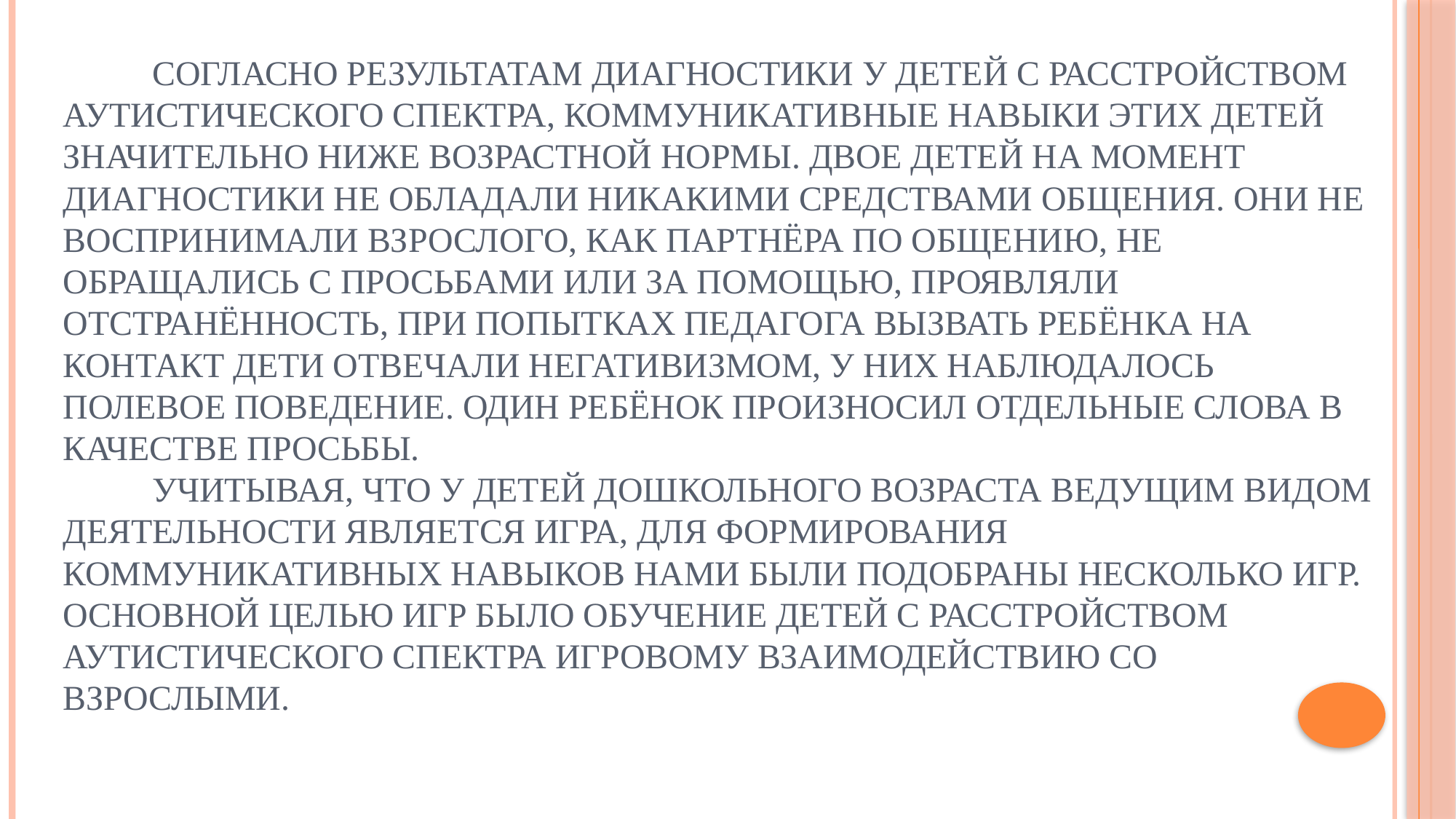

# Согласно результатам диагностики у детей с расстройством аутистического спектра, коммуникативные навыки этих детей значительно ниже возрастной нормы. Двое детей на момент диагностики не обладали никакими средствами общения. Они не воспринимали взрослого, как партнёра по общению, не обращались с просьбами или за помощью, проявляли отстранённость, при попытках педагога вызвать ребёнка на контакт дети отвечали негативизмом, у них наблюдалось полевое поведение. Один ребёнок произносил отдельные слова в качестве просьбы. Учитывая, что у детей дошкольного возраста ведущим видом деятельности является игра, для формирования коммуникативных навыков нами были подобраны несколько игр. Основной целью игр было обучение детей с расстройством аутистического спектра игровому взаимодействию со взрослыми.